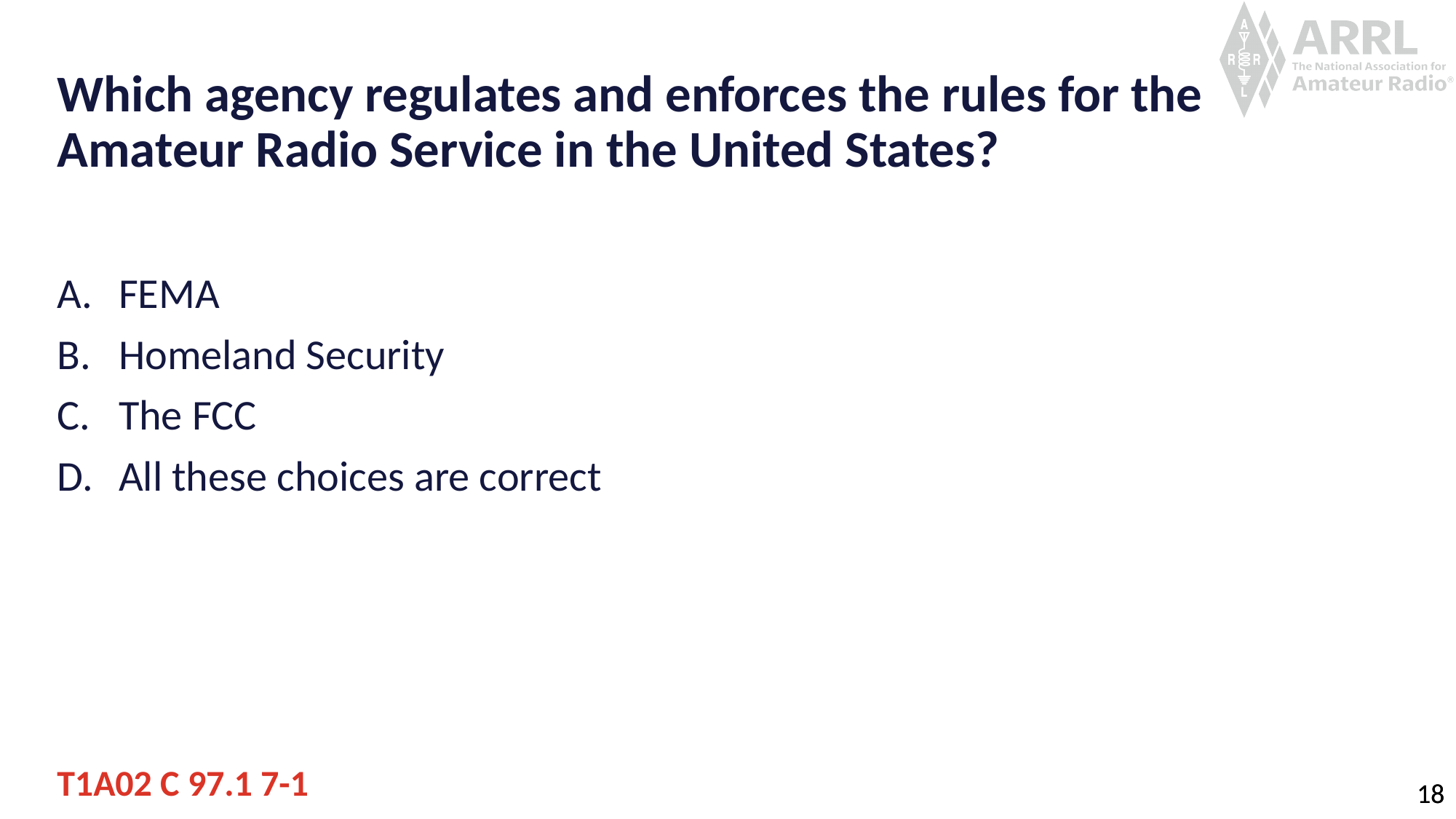

# Which agency regulates and enforces the rules for the Amateur Radio Service in the United States?
FEMA
Homeland Security
The FCC
All these choices are correct
T1A02 C 97.1 7-1